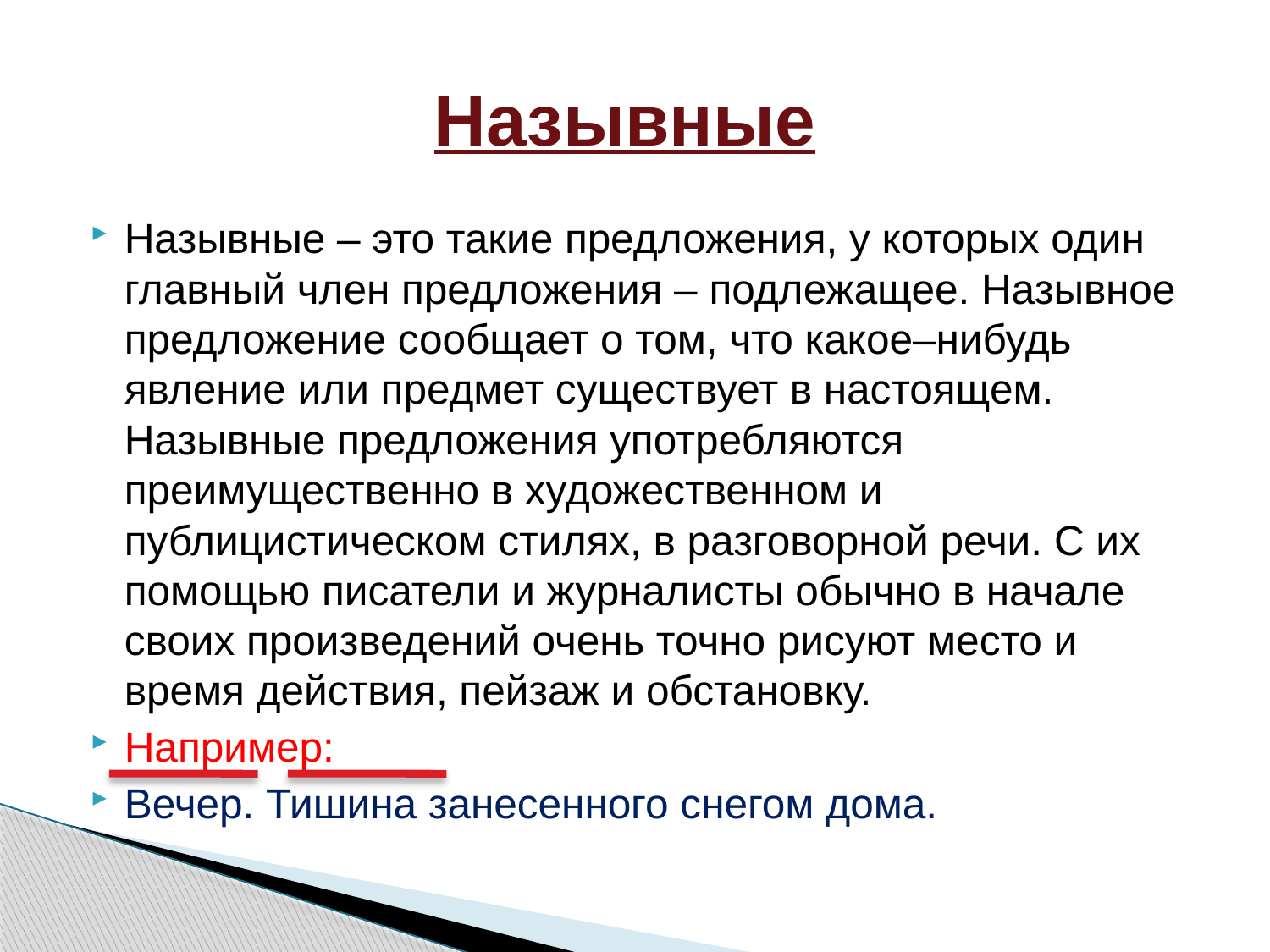

# Назывные
Назывные – это такие предложения, у которых один главный член предложения – подлежащее. Назывное предложение сообщает о том, что какое–нибудь явление или предмет существует в настоящем. Назывные предложения употребляются преимущественно в художественном и публицистическом стилях, в разговорной речи. С их помощью писатели и журналисты обычно в начале своих произведений очень точно рисуют место и время действия, пейзаж и обстановку.
Например:
Вечер. Тишина занесенного снегом дома.